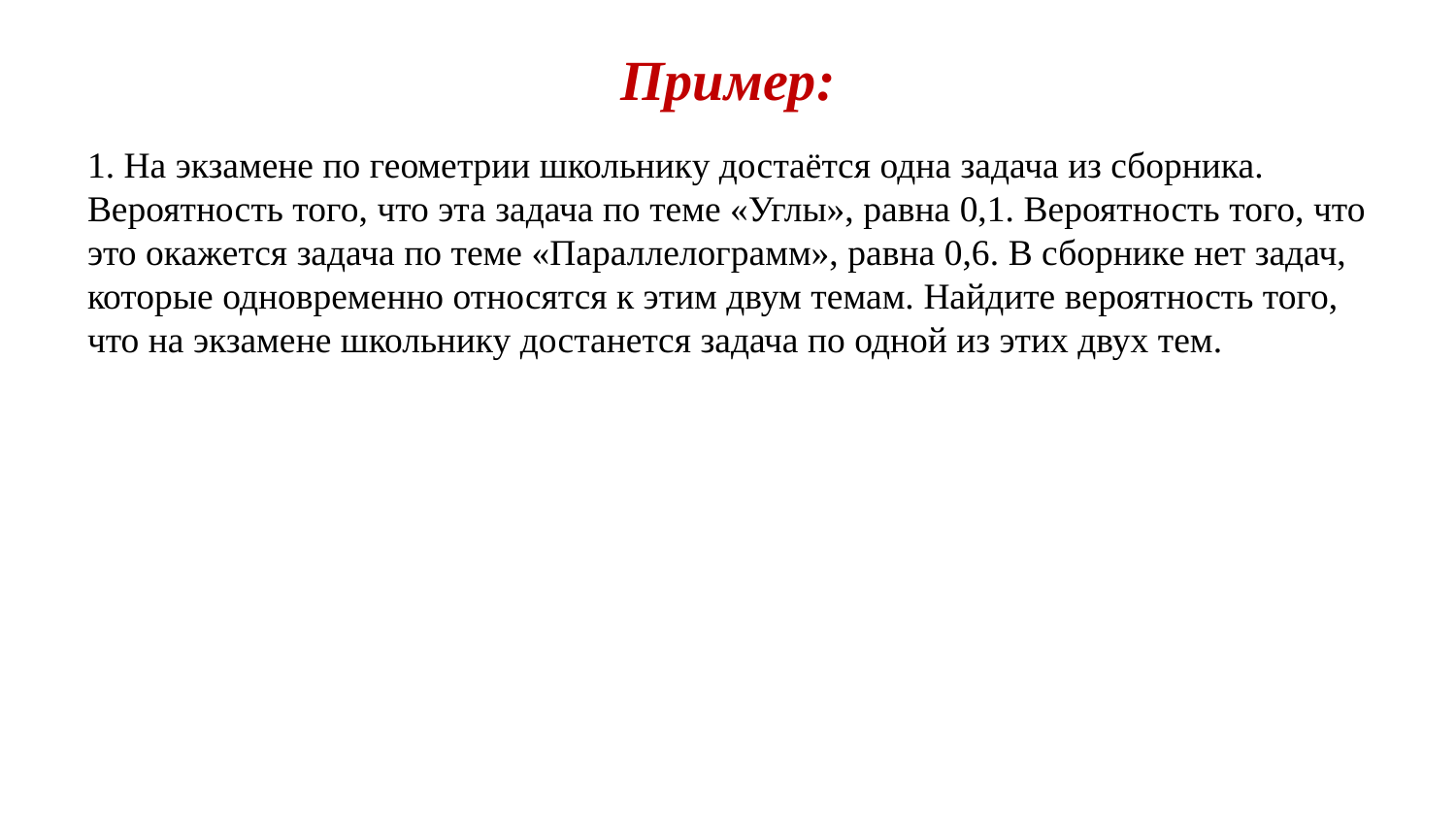

# Пример:
1. На экзамене по геометрии школьнику достаётся одна задача из сборника. Вероятность того, что эта задача по теме «Углы», равна 0,1. Вероятность того, что это окажется задача по теме «Параллелограмм», равна 0,6. В сборнике нет задач, которые одновременно относятся к этим двум темам. Найдите вероятность того, что на экзамене школьнику достанется задача по одной из этих двух тем.